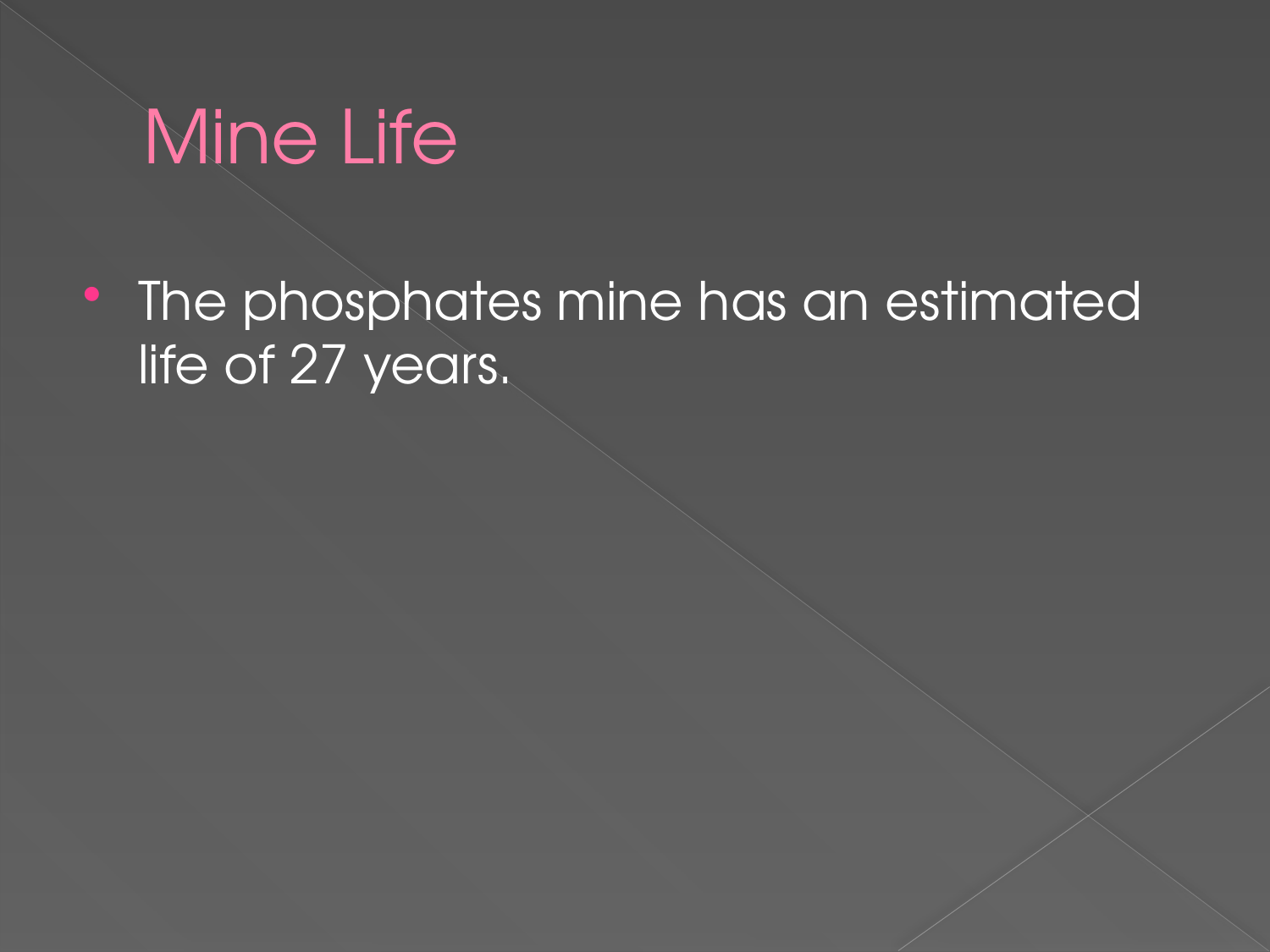

# Mine Life
The phosphates mine has an estimated life of 27 years.